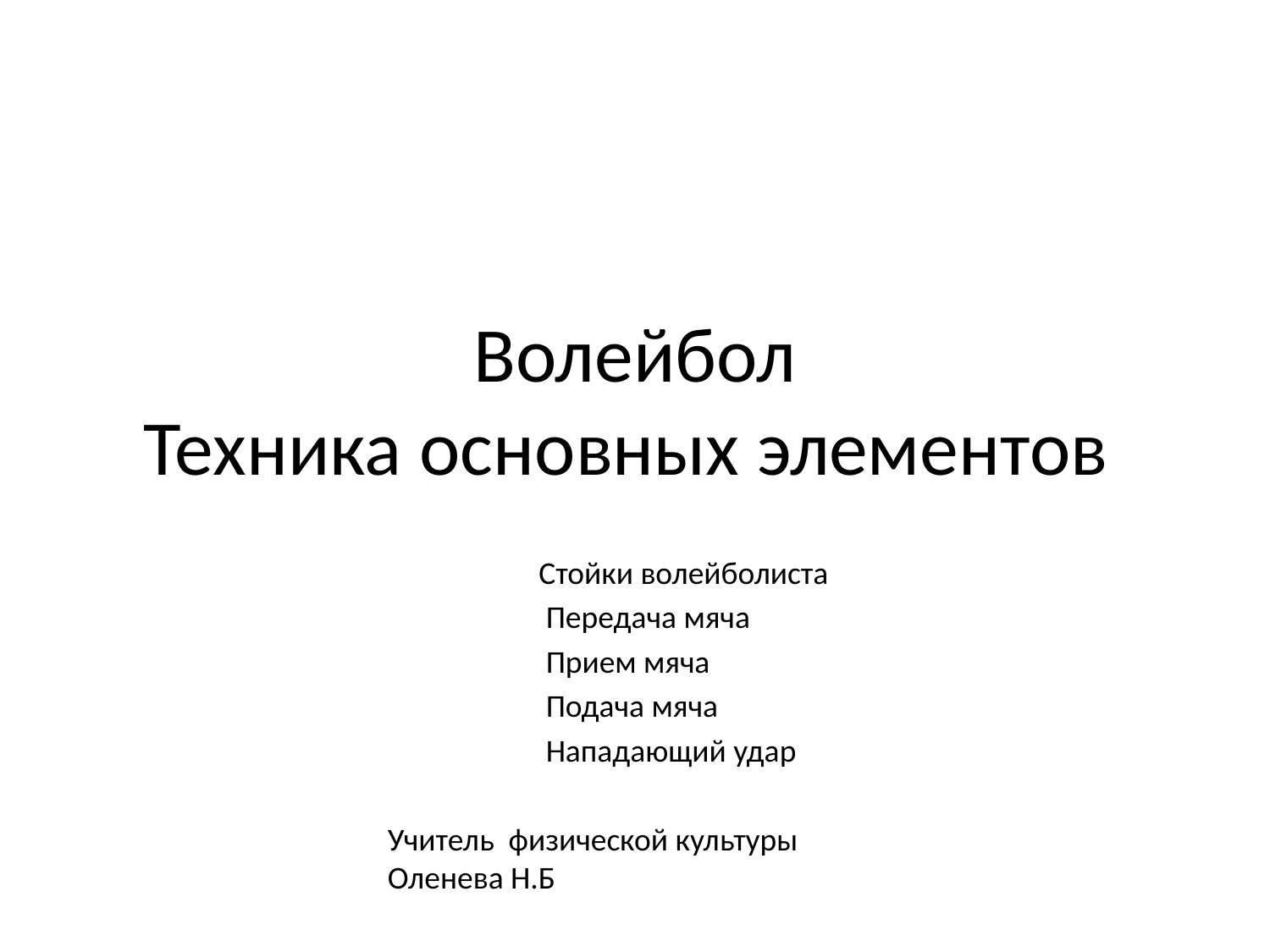

# Волейбол Техника основных элементов
                     Стойки волейболиста
                      Передача мяча
                      Прием мяча
                      Подача мяча
                      Нападающий удар

Учитель  физической культуры        Оленева Н.Б